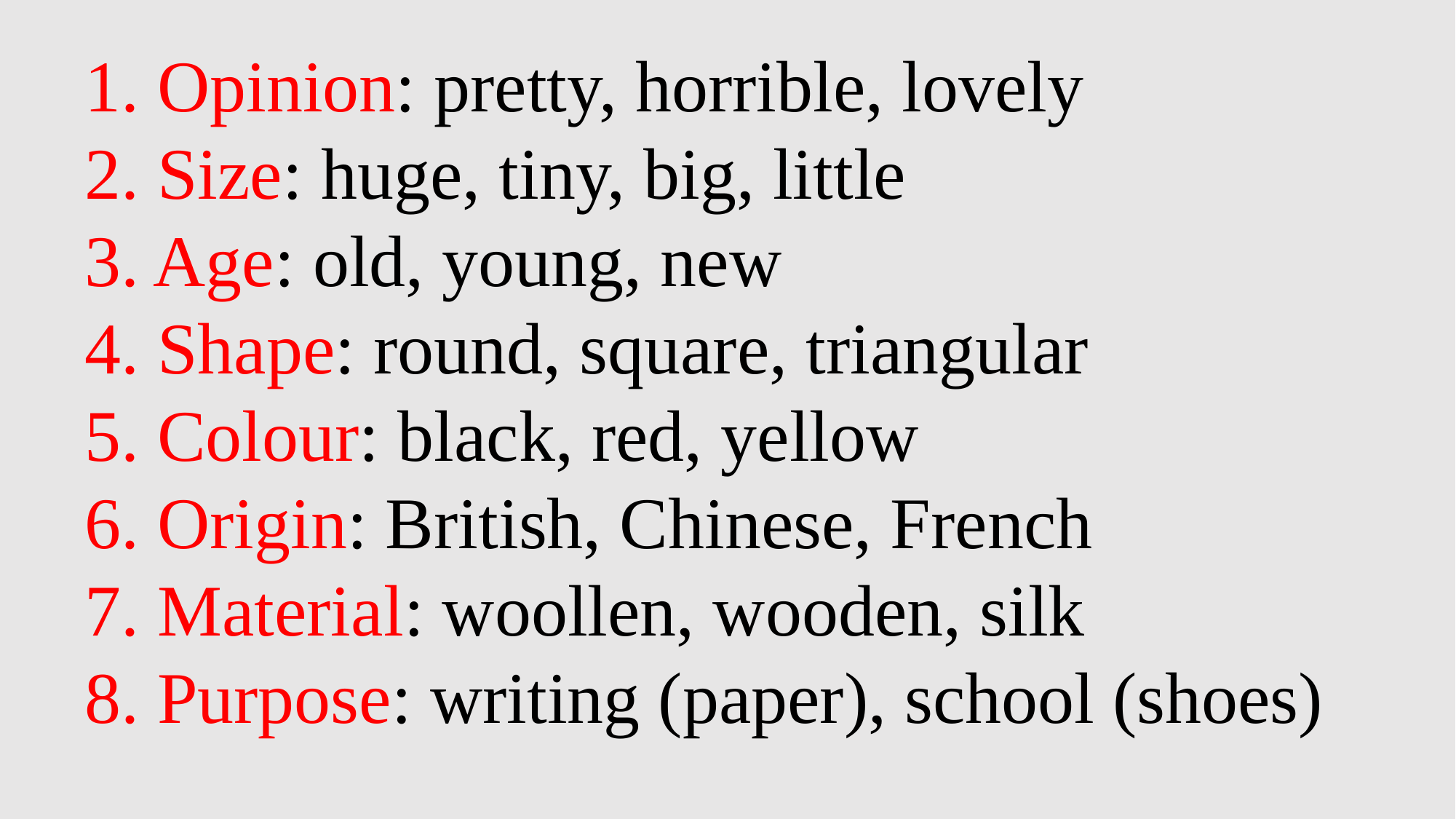

1. Opinion: pretty, horrible, lovely
2. Size: huge, tiny, big, little
3. Age: old, young, new
4. Shape: round, square, triangular
5. Colour: black, red, yellow
6. Origin: British, Chinese, French
7. Material: woollen, wooden, silk
8. Purpose: writing (paper), school (shoes)